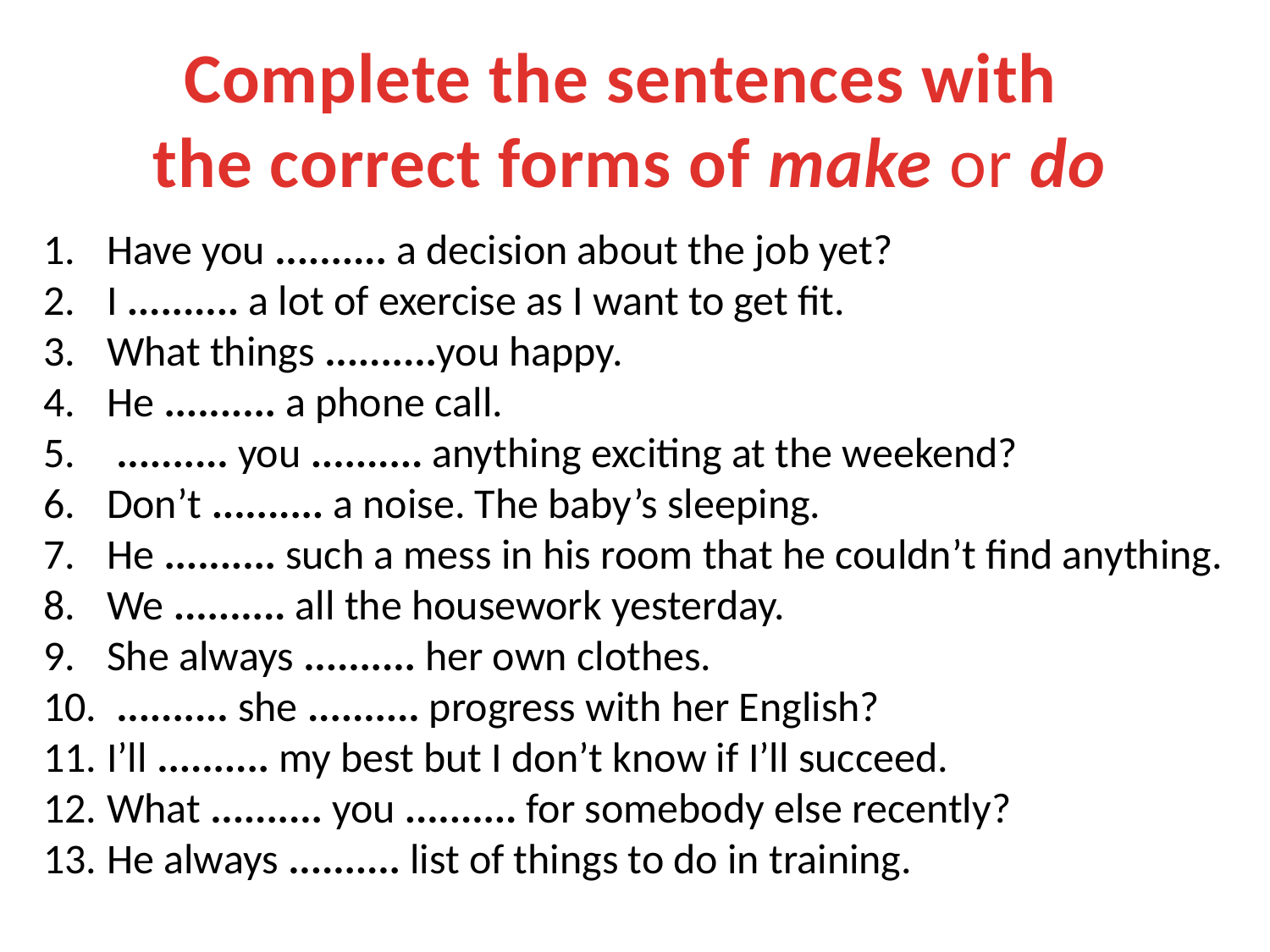

Complete the sentences with
the correct forms of make or do
Have you .......... a decision about the job yet?
I .......... a lot of exercise as I want to get fit.
What things ..........you happy.
He .......... a phone call.
 .......... you .......... anything exciting at the weekend?
Don’t .......... a noise. The baby’s sleeping.
He .......... such a mess in his room that he couldn’t find anything.
We .......... all the housework yesterday.
She always .......... her own clothes.
 .......... she .......... progress with her English?
I’ll .......... my best but I don’t know if I’ll succeed.
What .......... you .......... for somebody else recently?
He always .......... list of things to do in training.